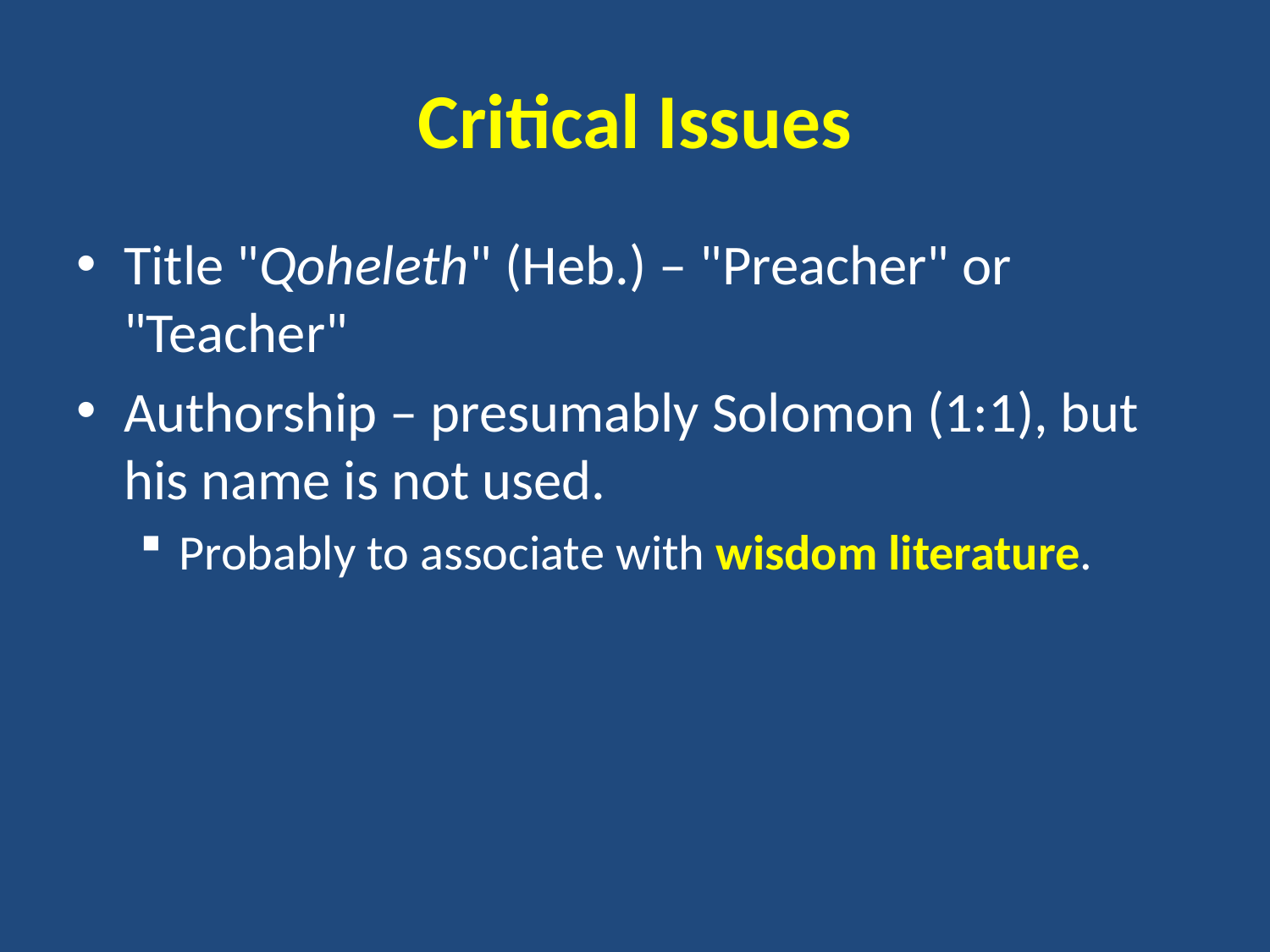

# Critical Issues
Title "Qoheleth" (Heb.) – "Preacher" or "Teacher"
Authorship – presumably Solomon (1:1), but his name is not used.
Probably to associate with wisdom literature.